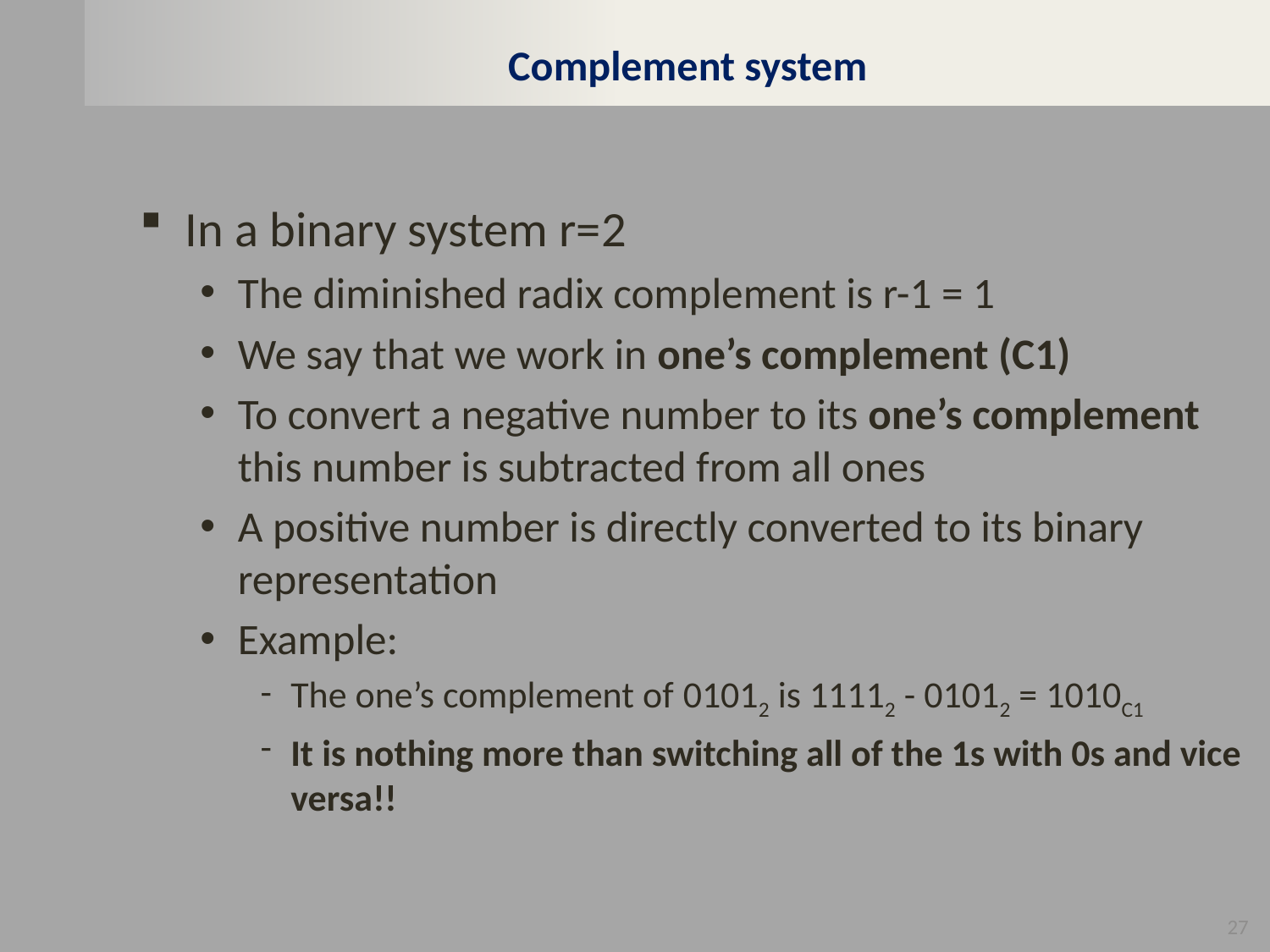

# Complement system
In a binary system r=2
The diminished radix complement is r-1 = 1
We say that we work in one’s complement (C1)
To convert a negative number to its one’s complement this number is subtracted from all ones
A positive number is directly converted to its binary representation
Example:
The one’s complement of 01012 is 11112 - 01012 = 1010C1
It is nothing more than switching all of the 1s with 0s and vice versa!!